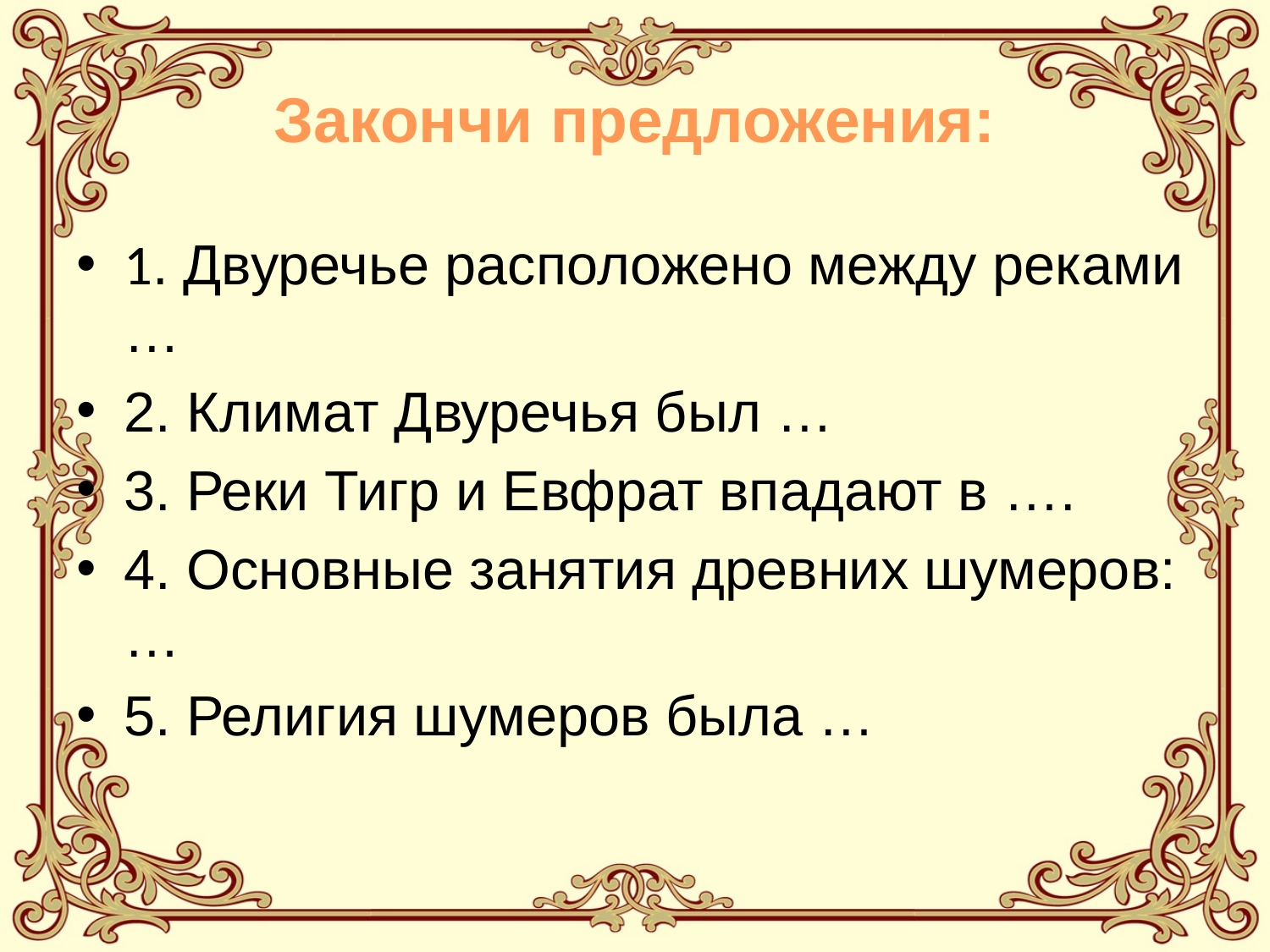

# Закончи предложения:
1. Двуречье расположено между реками …
2. Климат Двуречья был …
3. Реки Тигр и Евфрат впадают в ….
4. Основные занятия древних шумеров: …
5. Религия шумеров была …